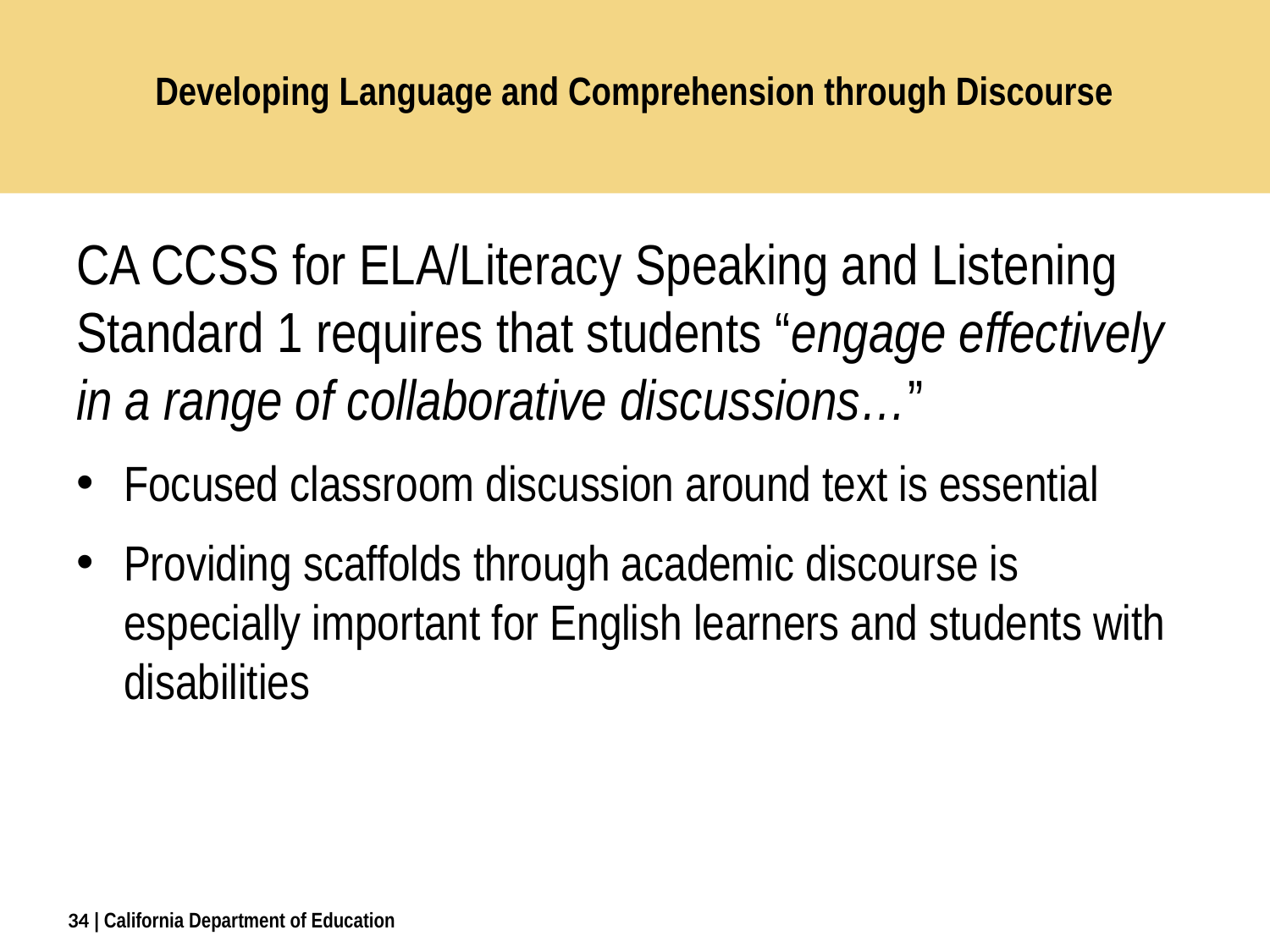

# Developing Language and Comprehension through Discourse
CA CCSS for ELA/Literacy Speaking and Listening Standard 1 requires that students “engage effectively in a range of collaborative discussions…”
Focused classroom discussion around text is essential
Providing scaffolds through academic discourse is especially important for English learners and students with disabilities

34
| California Department of Education